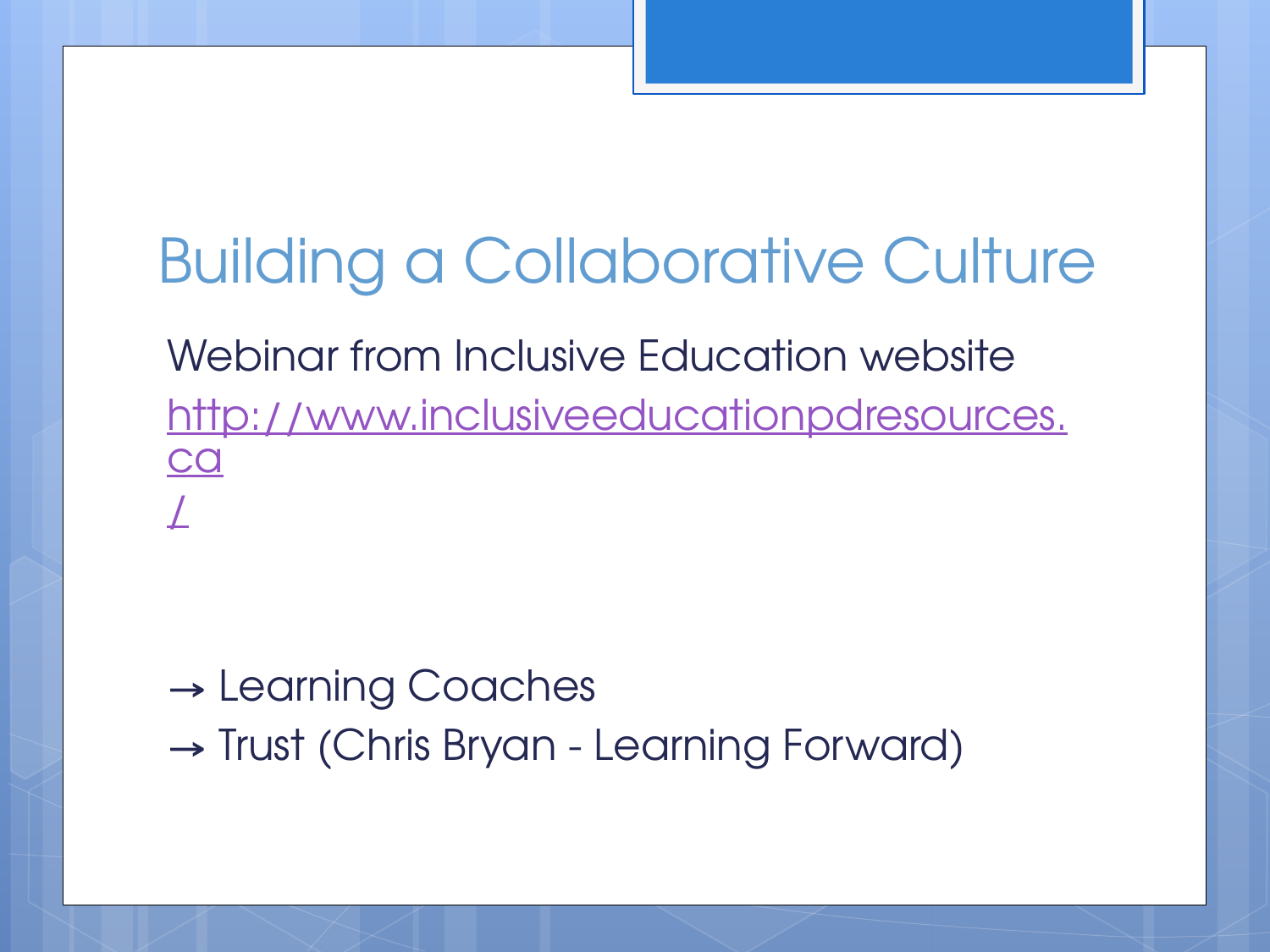

# Building a Collaborative Culture
Webinar from Inclusive Education website
http://www.inclusiveeducationpdresources.ca/

→ Learning Coaches
→ Trust (Chris Bryan - Learning Forward)